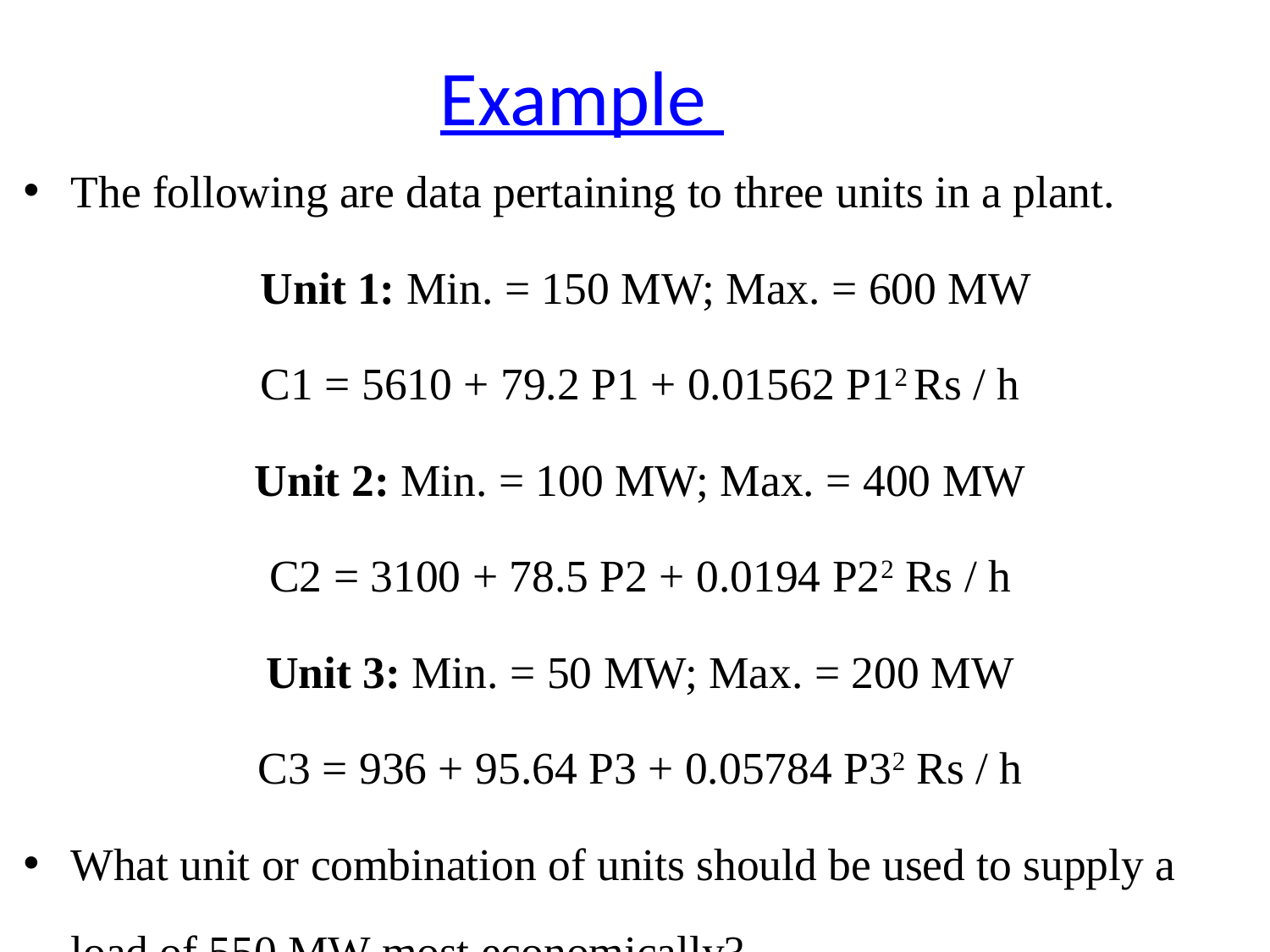

# Example
The following are data pertaining to three units in a plant.
 Unit 1: Min. = 150 MW; Max. = 600 MW
C1 = 5610 + 79.2 P1 + 0.01562 P12 Rs / h
Unit 2: Min. = 100 MW; Max. = 400 MW
C2 = 3100 + 78.5 P2 + 0.0194 P22 Rs / h
Unit 3: Min. = 50 MW; Max. = 200 MW
C3 = 936 + 95.64 P3 + 0.05784 P32 Rs / h
What unit or combination of units should be used to supply a load of 550 MW most economically?